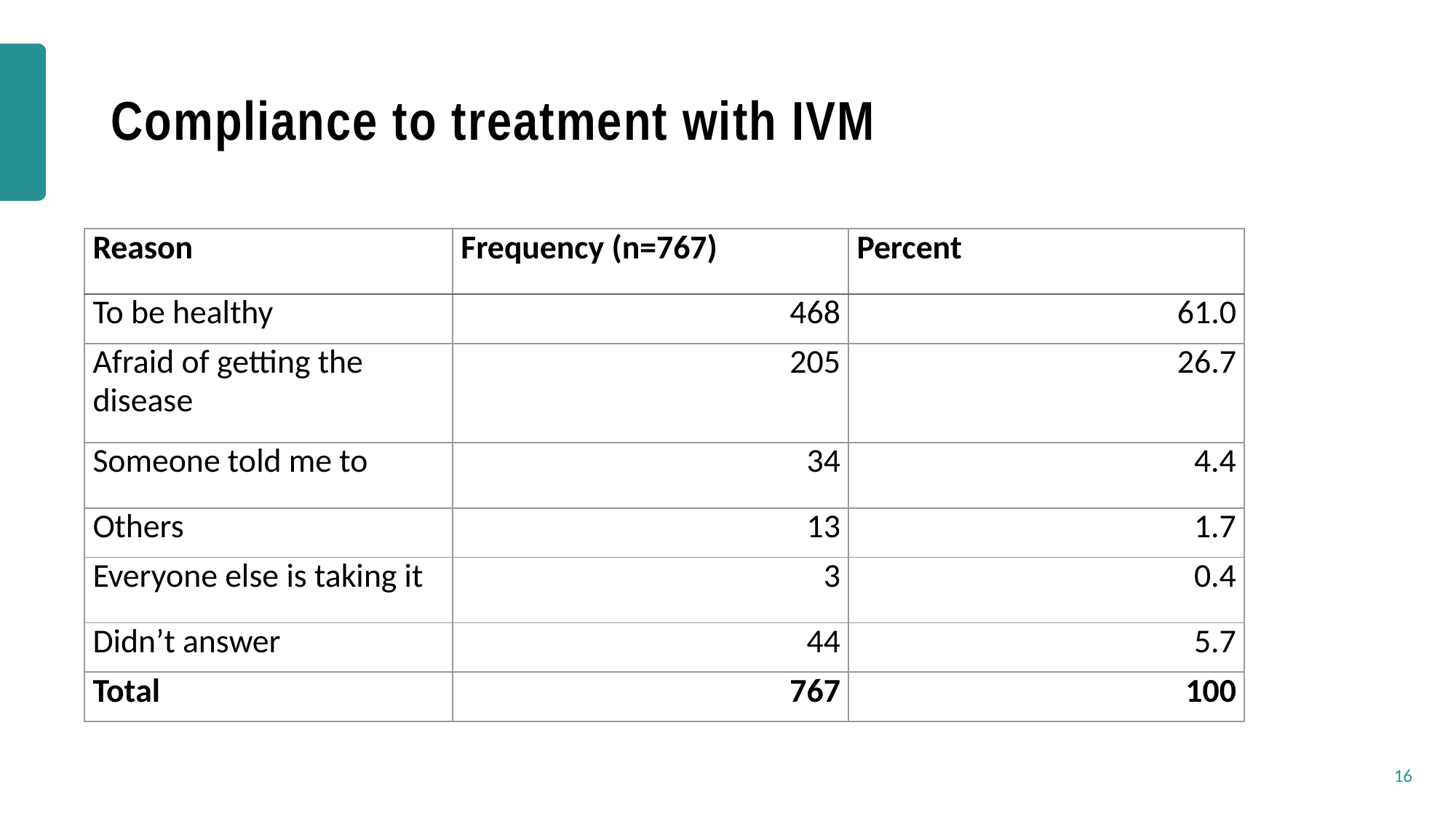

# Compliance to treatment with IVM
| Reason | Frequency (n=767) | Percent |
| --- | --- | --- |
| To be healthy | 468 | 61.0 |
| Afraid of getting the disease | 205 | 26.7 |
| Someone told me to | 34 | 4.4 |
| Others | 13 | 1.7 |
| Everyone else is taking it | 3 | 0.4 |
| Didn’t answer | 44 | 5.7 |
| Total | 767 | 100 |
16